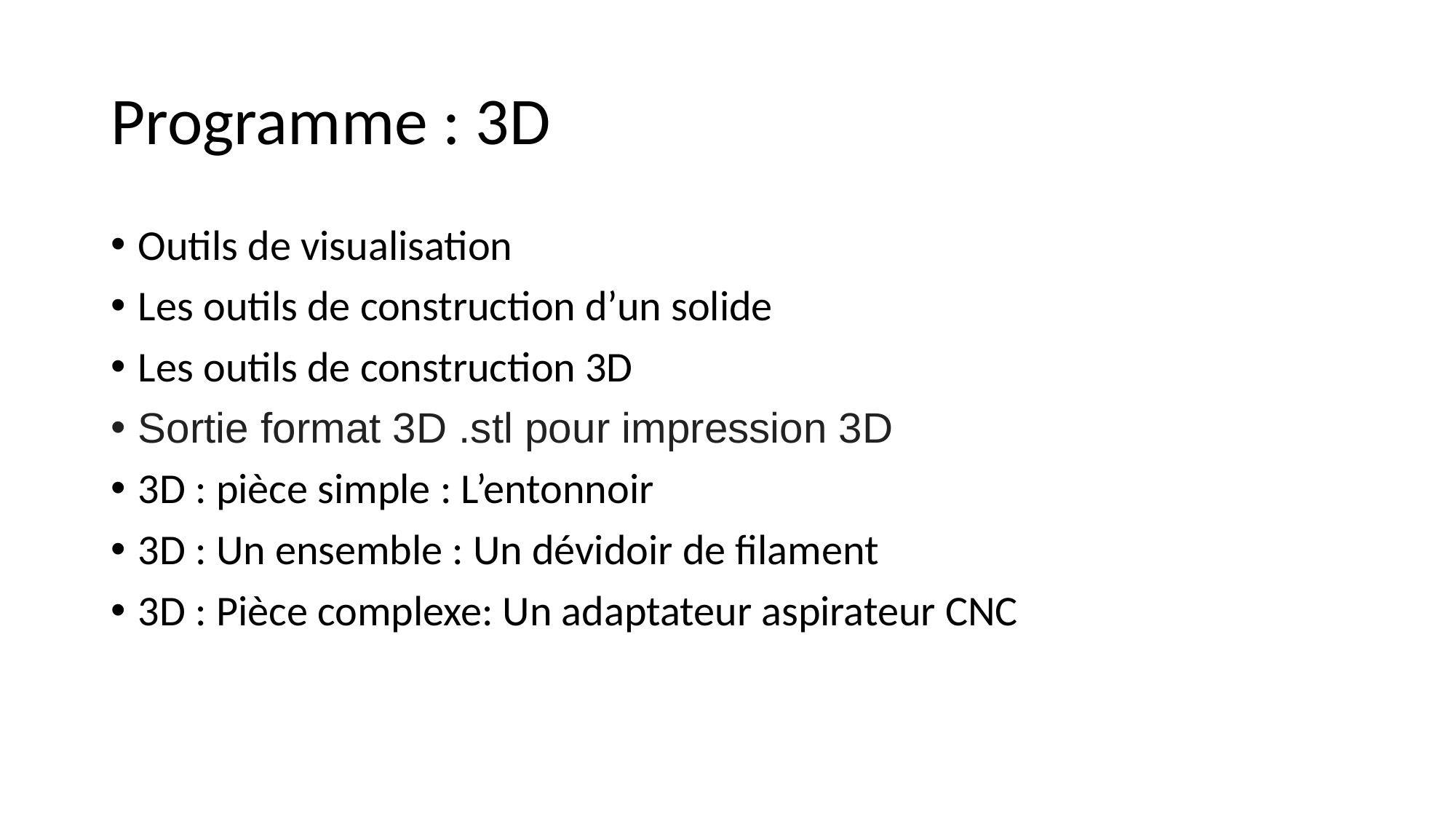

# Programme : 3D
Outils de visualisation
Les outils de construction d’un solide
Les outils de construction 3D
Sortie format 3D .stl pour impression 3D
3D : pièce simple : L’entonnoir
3D : Un ensemble : Un dévidoir de filament
3D : Pièce complexe: Un adaptateur aspirateur CNC